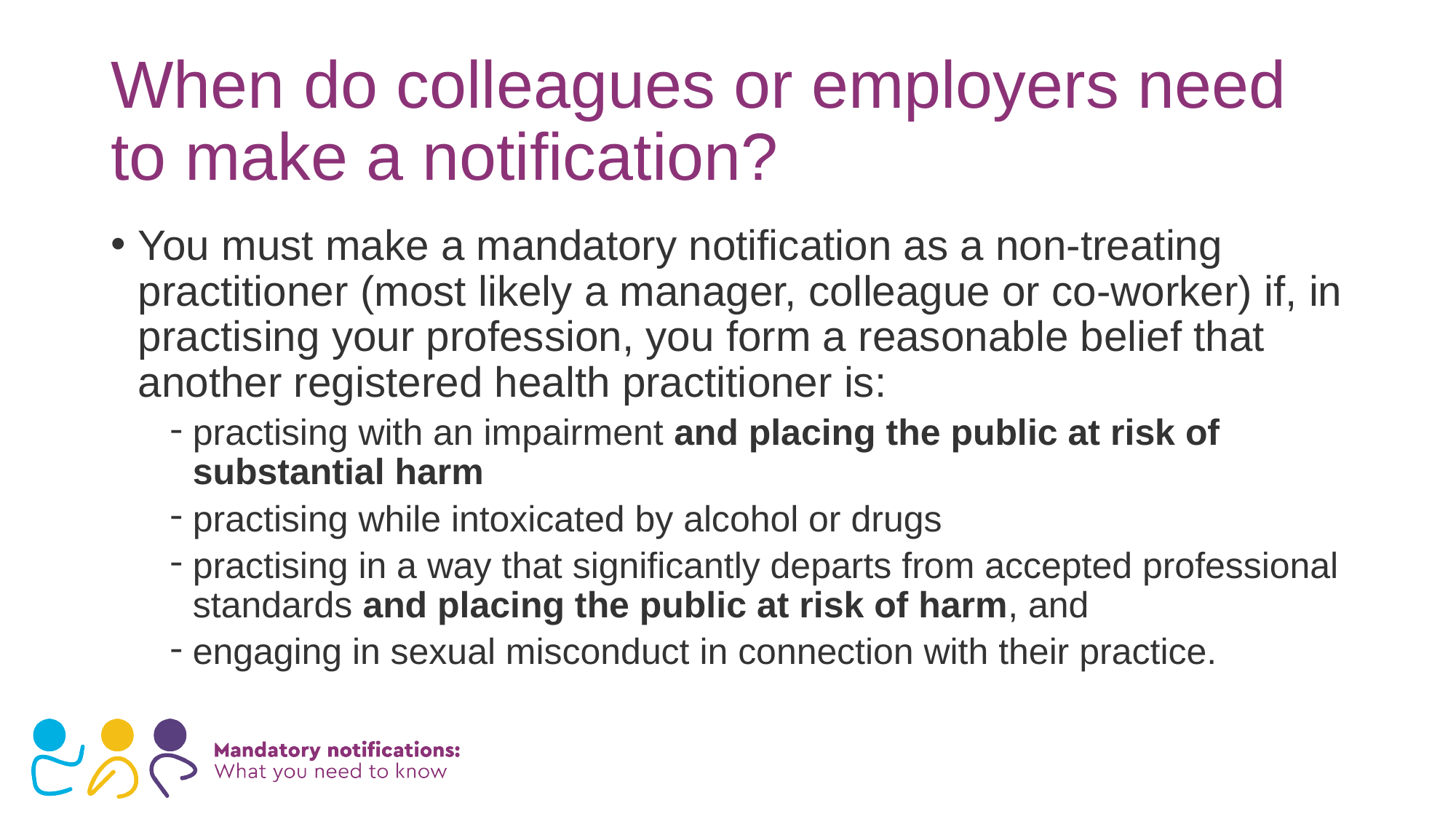

# When do colleagues or employers need to make a notification?
You must make a mandatory notification as a non-treating practitioner (most likely a manager, colleague or co-worker) if, in practising your profession, you form a reasonable belief that another registered health practitioner is:
practising with an impairment and placing the public at risk of substantial harm
practising while intoxicated by alcohol or drugs
practising in a way that significantly departs from accepted professional standards and placing the public at risk of harm, and
engaging in sexual misconduct in connection with their practice.